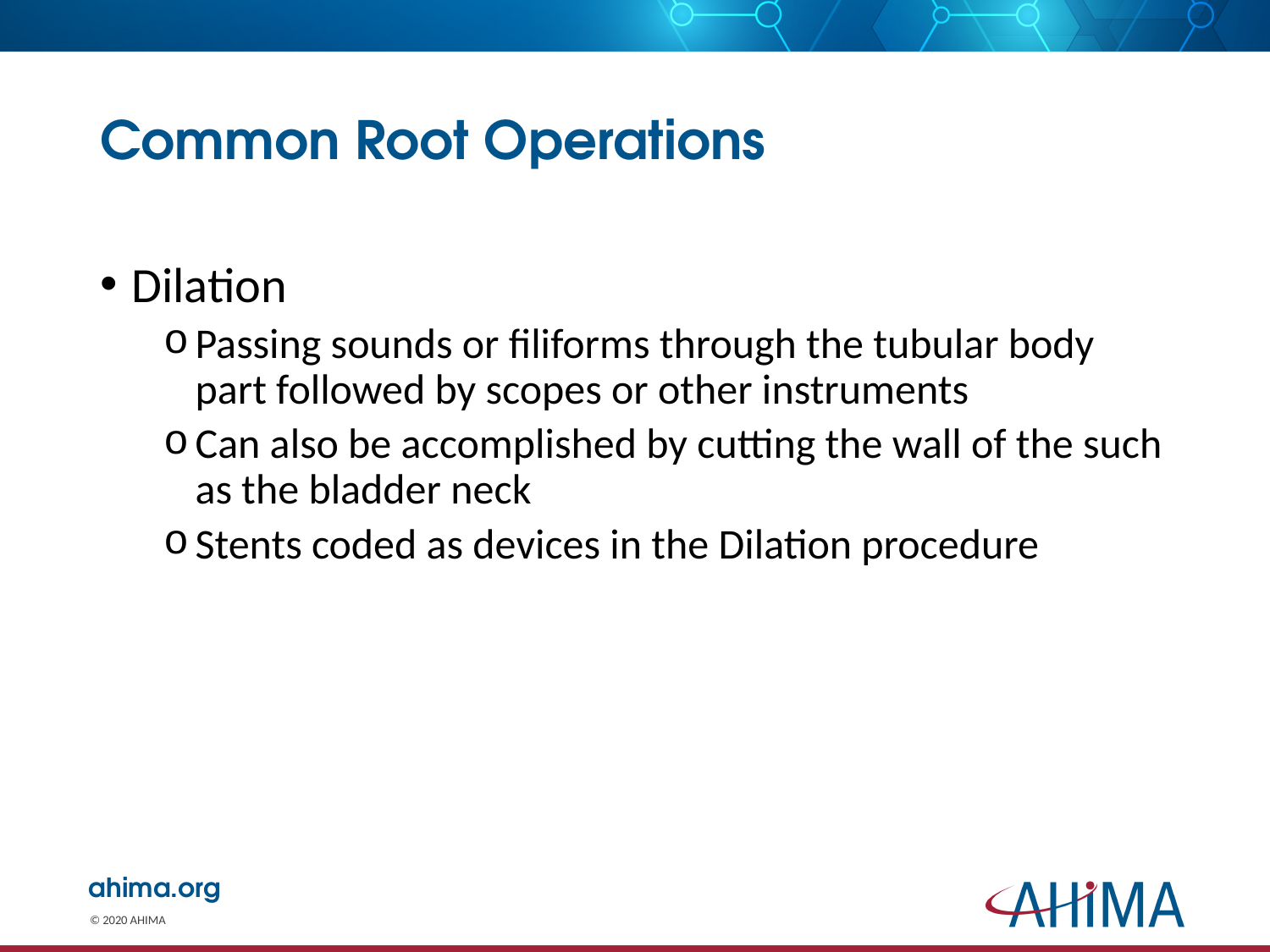

# Common Root Operations
Dilation
Passing sounds or filiforms through the tubular body part followed by scopes or other instruments
Can also be accomplished by cutting the wall of the such as the bladder neck
Stents coded as devices in the Dilation procedure